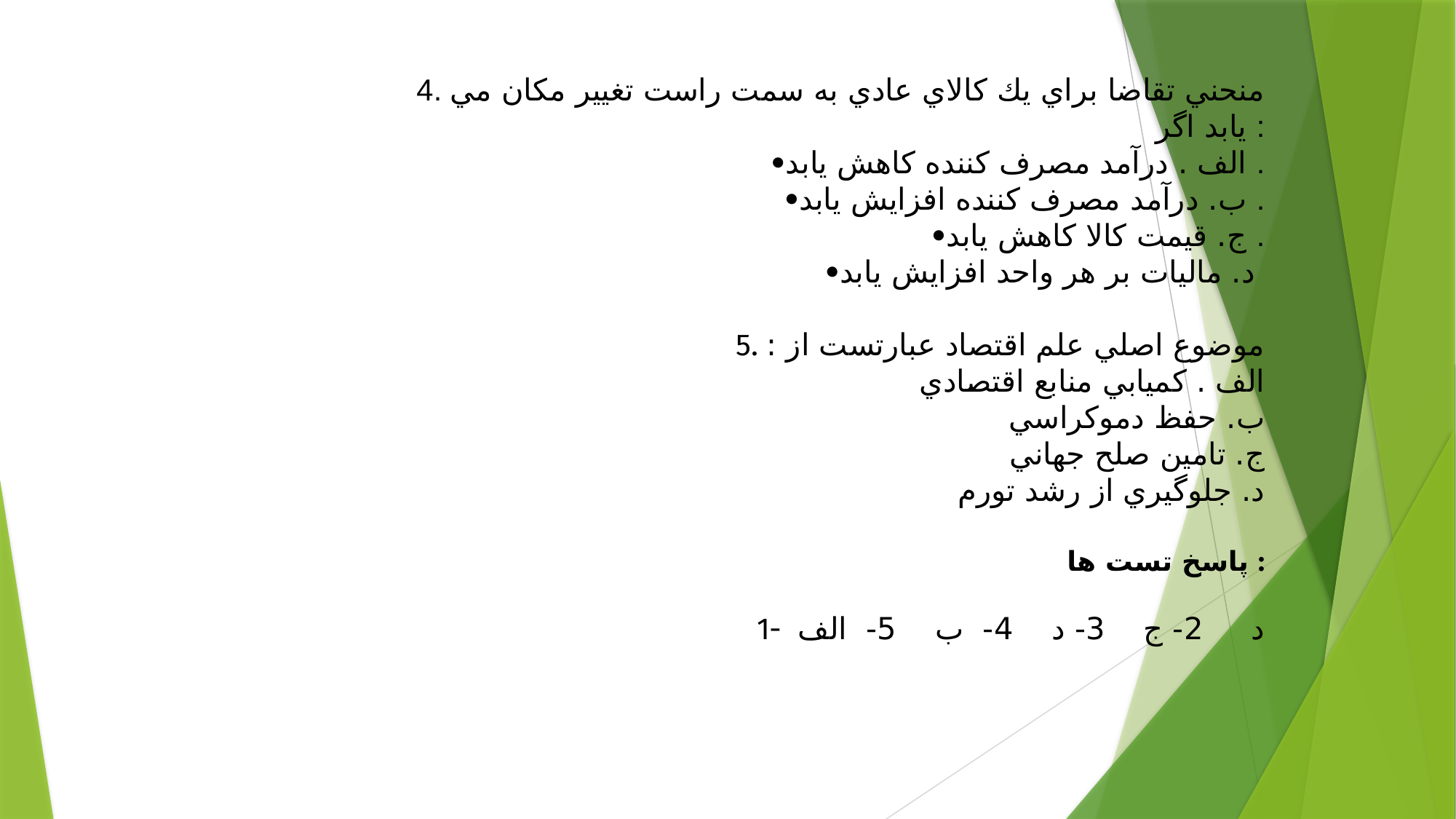

4. منحني تقاضا براي يك كالاي عادي به سمت راست تغيير مكان مي يابد اگر :
•الف . درآمد مصرف كننده كاهش يابد .
•ب. درآمد مصرف كننده افزايش يابد .
•ج. قيمت كالا كاهش يابد .
•د. ماليات بر هر واحد افزايش يابد

5. موضوع اصلي علم اقتصاد عبارتست از :
الف . كميابي منابع اقتصادي
ب. حفظ دموكراسي
ج. تامين صلح جهاني
د. جلوگيري از رشد تورم

پاسخ تست ها :
1-  د     2- ج    3- د    4-  ب    5-  الف